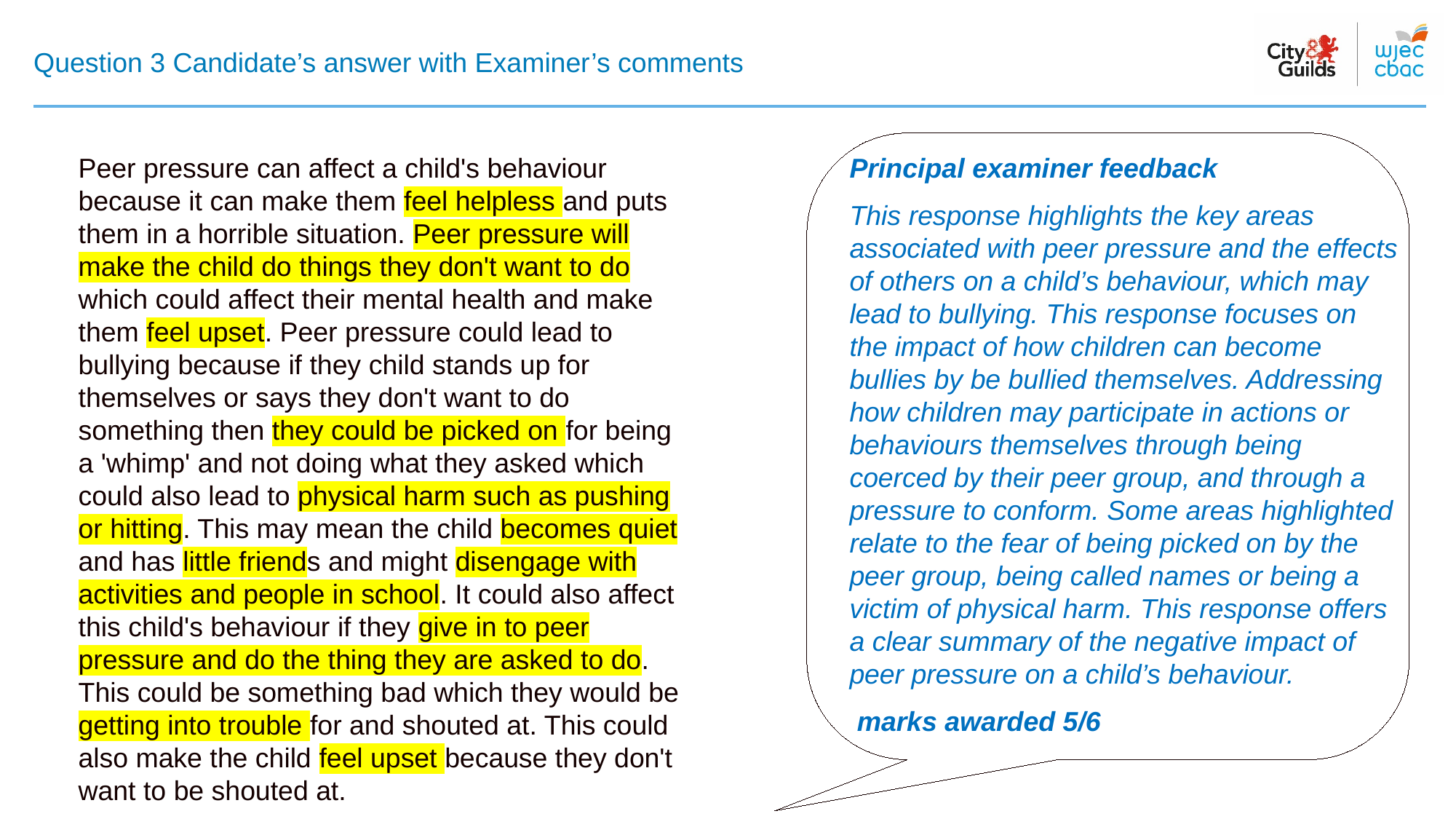

# Question 3 Candidate’s answer with Examiner’s comments

Peer pressure can affect a child's behaviour because it can make them feel helpless and puts them in a horrible situation. Peer pressure will make the child do things they don't want to do which could affect their mental health and make them feel upset. Peer pressure could lead to bullying because if they child stands up for themselves or says they don't want to do something then they could be picked on for being a 'whimp' and not doing what they asked which could also lead to physical harm such as pushing or hitting. This may mean the child becomes quiet and has little friends and might disengage with activities and people in school. It could also affect this child's behaviour if they give in to peer pressure and do the thing they are asked to do. This could be something bad which they would be getting into trouble for and shouted at. This could also make the child feel upset because they don't want to be shouted at.
Principal examiner feedback​
​
This response highlights the key areas associated with peer pressure and the effects of others on a child’s behaviour, which may lead to bullying. This response focuses on the impact of how children can become bullies by be bullied themselves. Addressing how children may participate in actions or behaviours themselves through being coerced by their peer group, and through a pressure to conform. Some areas highlighted relate to the fear of being picked on by the peer group, being called names or being a victim of physical harm. This response offers a clear summary of the negative impact of peer pressure on a child’s behaviour.

 marks awarded 5/6